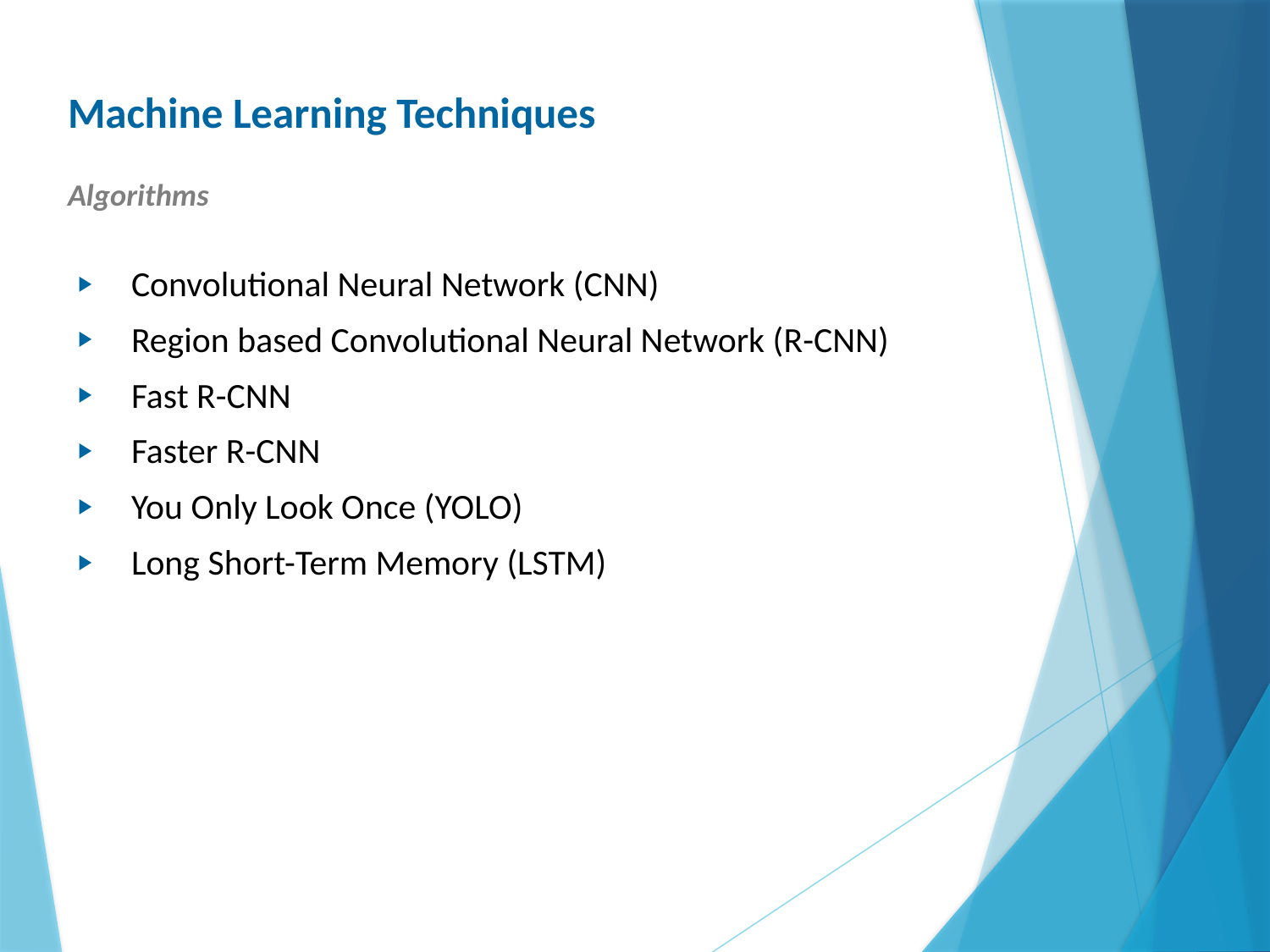

# Machine Learning Techniques
Algorithms
Convolutional Neural Network (CNN)
Region based Convolutional Neural Network (R-CNN)
Fast R-CNN
Faster R-CNN
You Only Look Once (YOLO)
Long Short-Term Memory (LSTM)